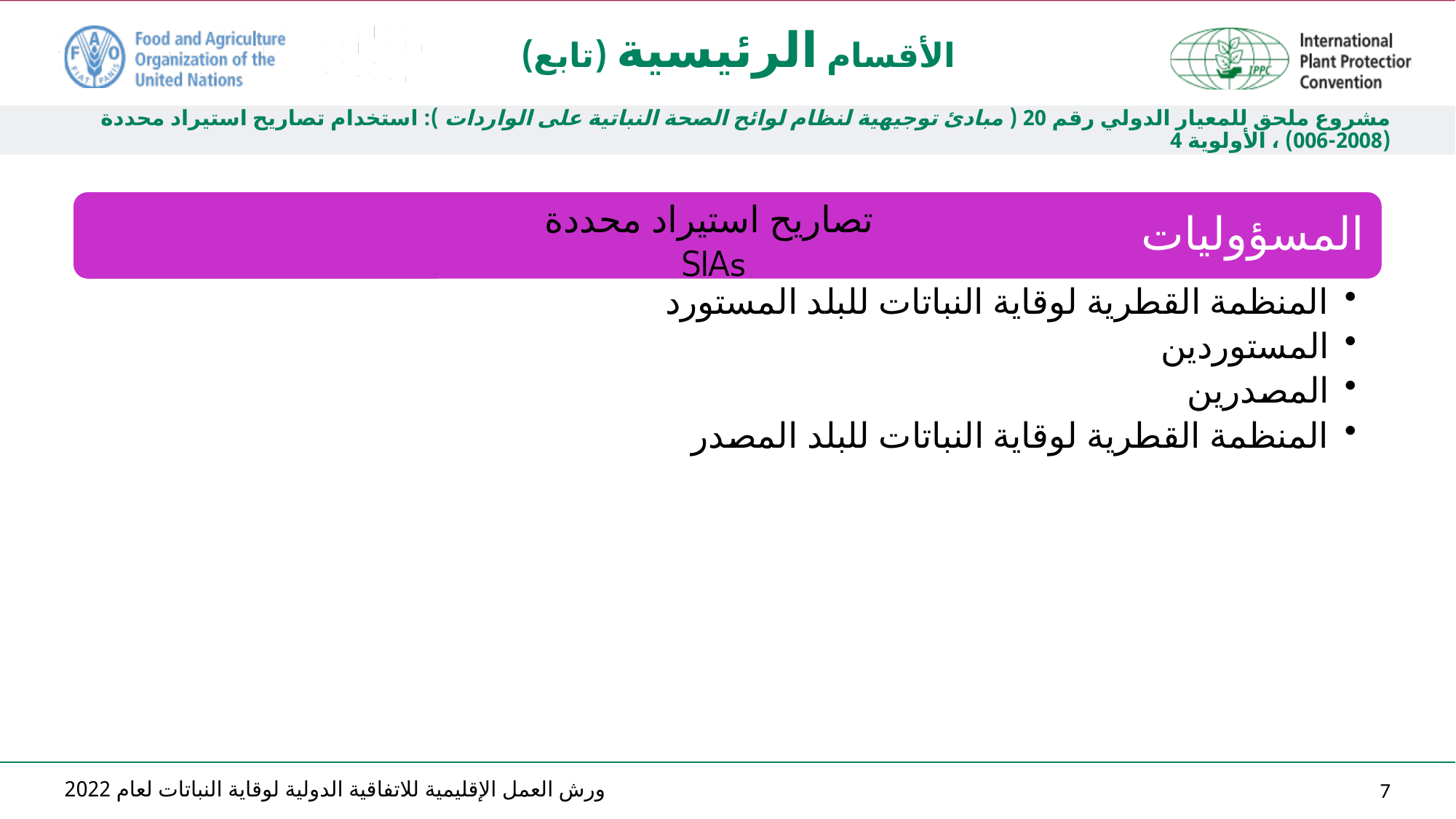

الأقسام الرئيسية (تابع)
المسؤوليات
المنظمة القطرية لوقاية النباتات للبلد المستورد
المستوردين
المصدرين
المنظمة القطرية لوقاية النباتات للبلد المصدر
تصاريح استيراد محددة
SIAs